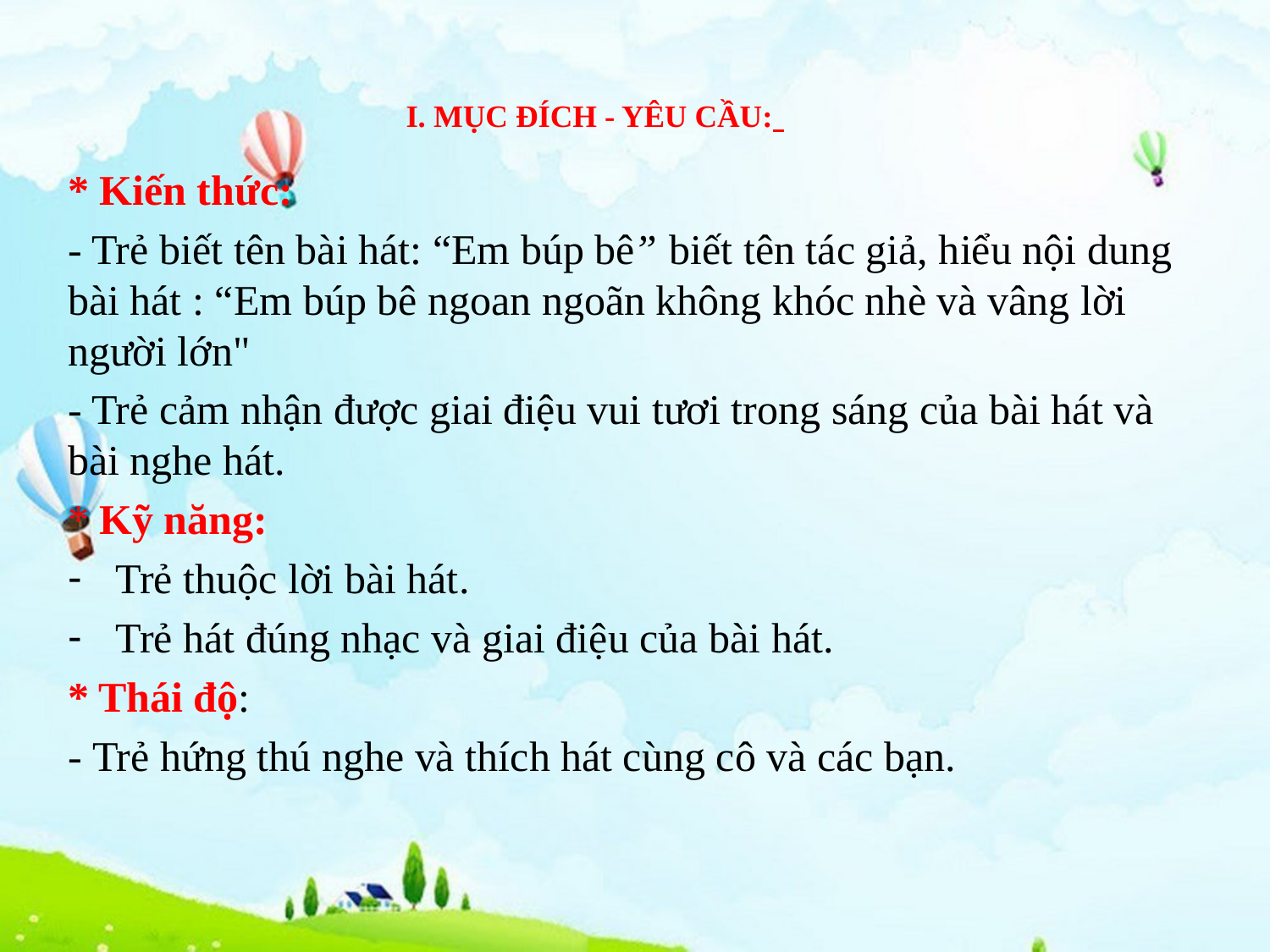

# I. MỤC ĐÍCH - YÊU CẦU:
* Kiến thức:
- Trẻ biết tên bài hát: “Em búp bêˮ biết tên tác giả, hiểu nội dung bài hát : “Em búp bê ngoan ngoãn không khóc nhè và vâng lời người lớn"
- Trẻ cảm nhận được giai điệu vui tươi trong sáng của bài hát và bài nghe hát.
* Kỹ năng:
Trẻ thuộc lời bài hát.
Trẻ hát đúng nhạc và giai điệu của bài hát.
* Thái độ:
- Trẻ hứng thú nghe và thích hát cùng cô và các bạn.